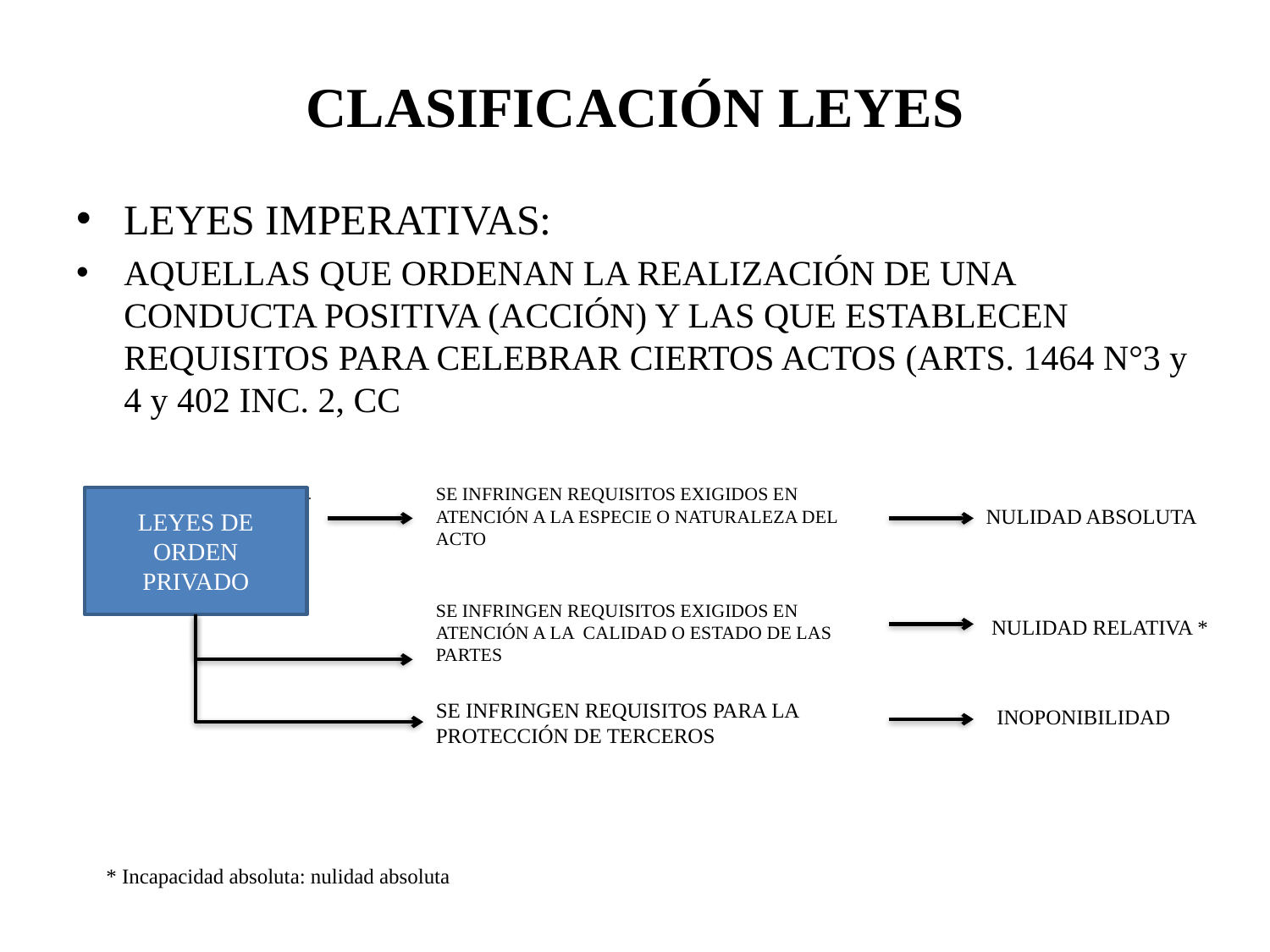

# CLASIFICACIÓN LEYES
LEYES IMPERATIVAS:
AQUELLAS QUE ORDENAN LA REALIZACIÓN DE UNA CONDUCTA POSITIVA (ACCIÓN) Y LAS QUE ESTABLECEN REQUISITOS PARA CELEBRAR CIERTOS ACTOS (ARTS. 1464 N°3 y 4 y 402 INC. 2, CC

SANCIÓN

SE INFRINGEN REQUISITOS EXIGIDOS EN ATENCIÓN A LA ESPECIE O NATURALEZA DEL ACTO
NULIDAD ABSOLUTA
LEYES DE ORDEN PRIVADO
NULIDAD RELATIVA *
SE INFRINGEN REQUISITOS EXIGIDOS EN ATENCIÓN A LA  CALIDAD O ESTADO DE LAS PARTES
INOPONIBILIDAD
SE INFRINGEN REQUISITOS PARA LA PROTECCIÓN DE TERCEROS
* Incapacidad absoluta: nulidad absoluta